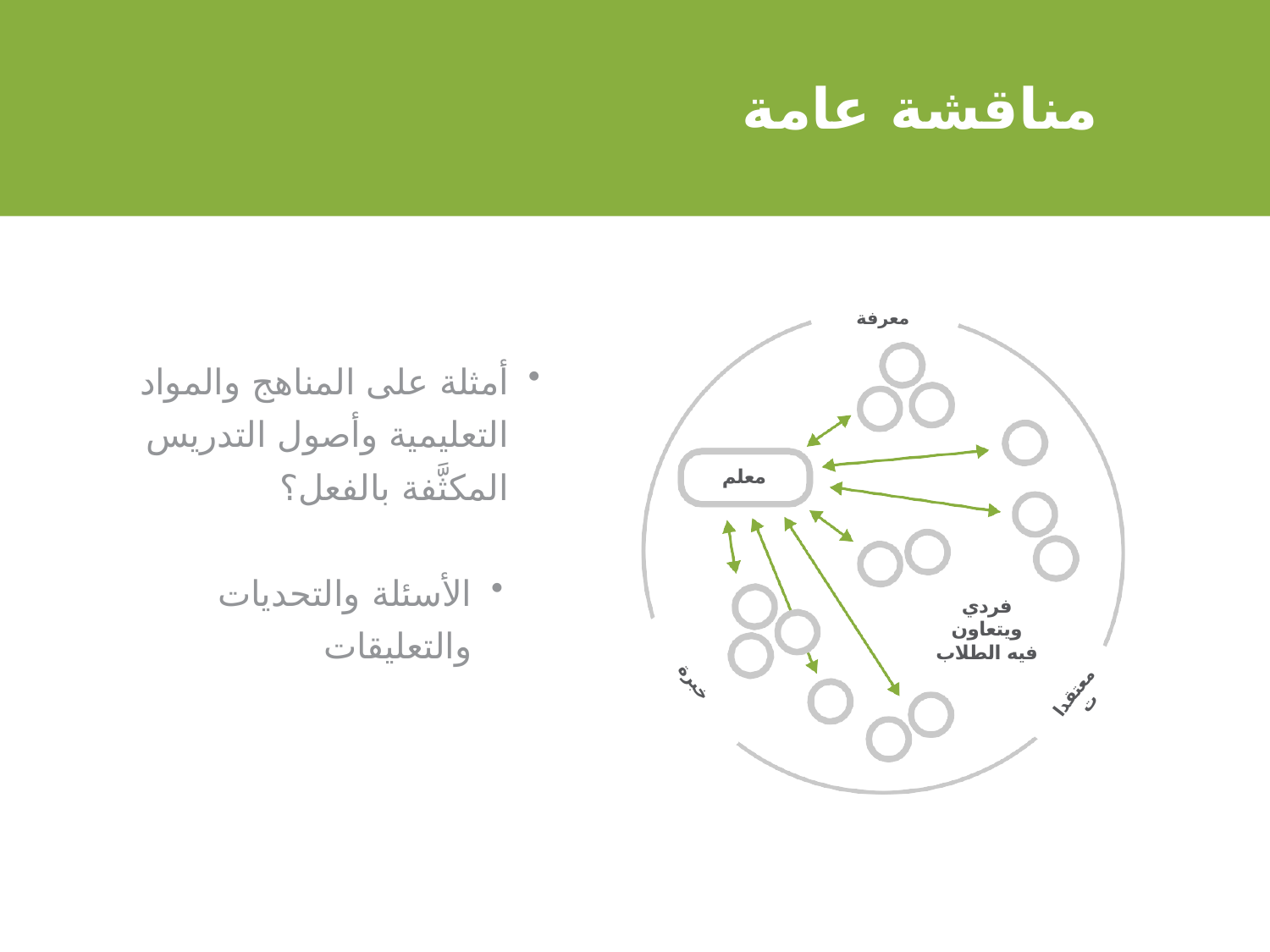

# مناقشة عامة
معرفة

معلم
فردي ويتعاون فيه الطلاب
خبرة
معتقدات
أمثلة على المناهج والمواد التعليمية وأصول التدريس المكثَّفة بالفعل؟
الأسئلة والتحديات والتعليقات